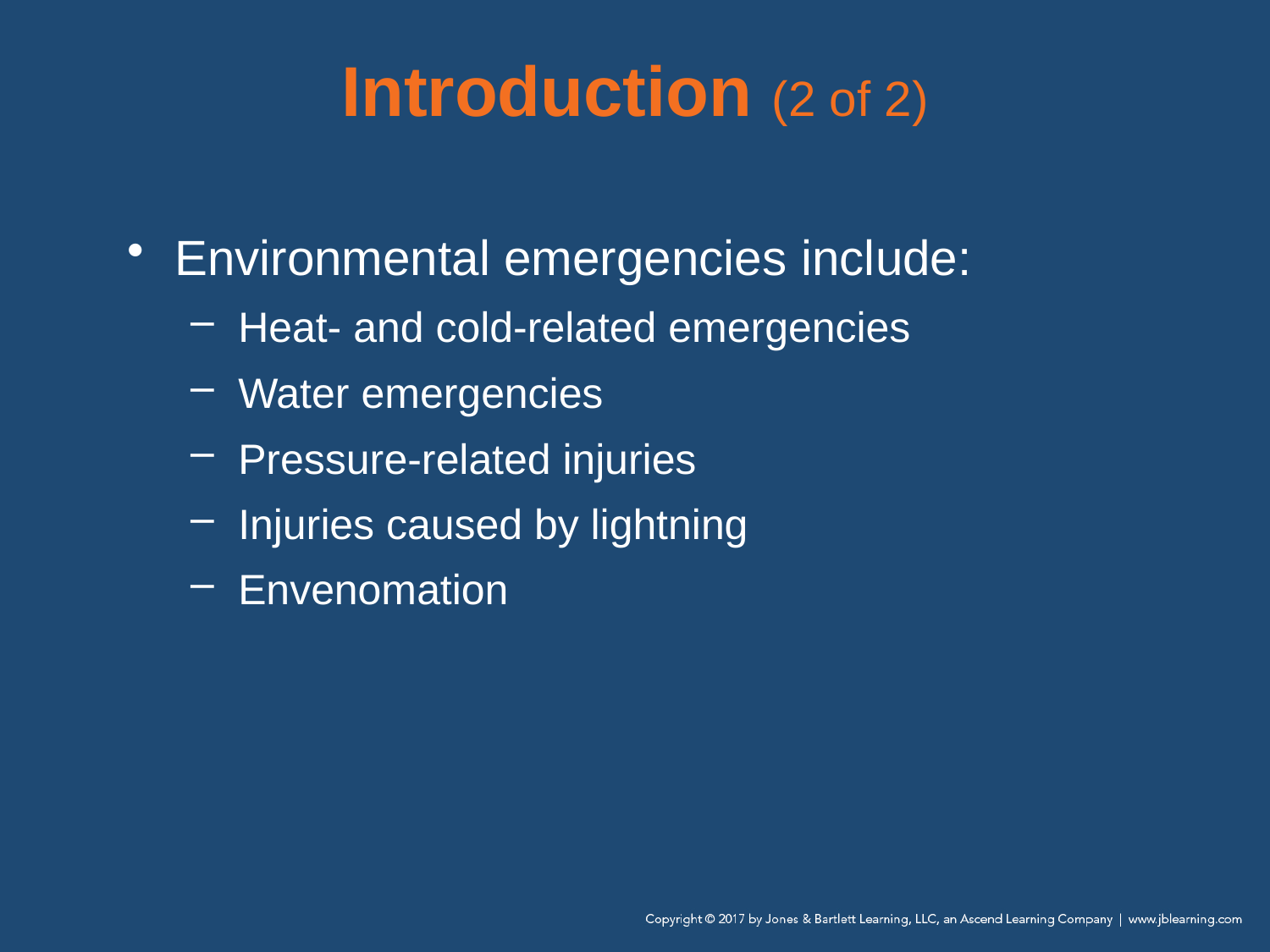

# Introduction (2 of 2)
Environmental emergencies include:
Heat- and cold-related emergencies
Water emergencies
Pressure-related injuries
Injuries caused by lightning
Envenomation